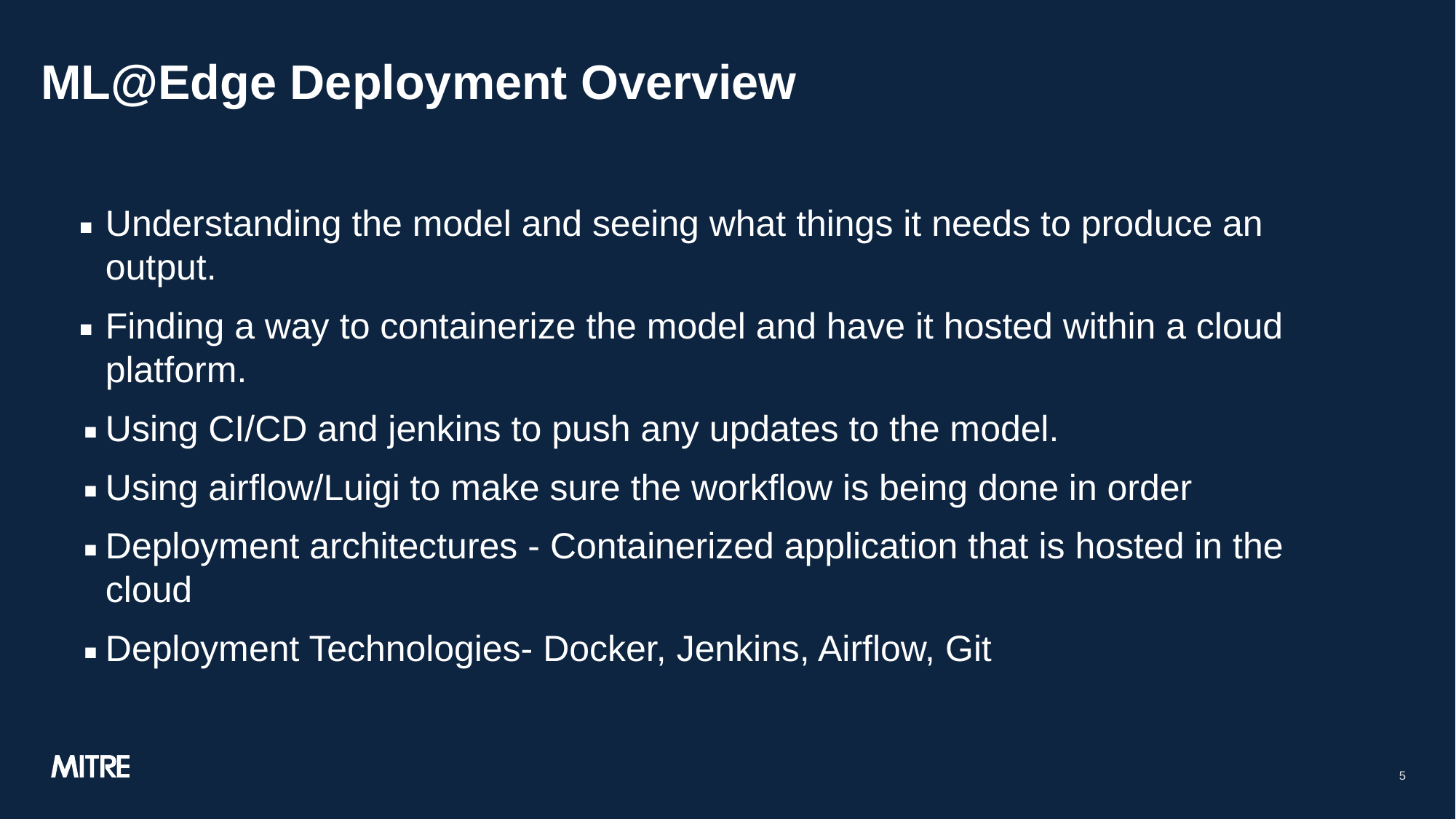

# ML@Edge Deployment Overview
Understanding the model and seeing what things it needs to produce an output.
Finding a way to containerize the model and have it hosted within a cloud platform.
Using CI/CD and jenkins to push any updates to the model.
Using airflow/Luigi to make sure the workflow is being done in order
Deployment architectures - Containerized application that is hosted in the cloud
Deployment Technologies- Docker, Jenkins, Airflow, Git

5